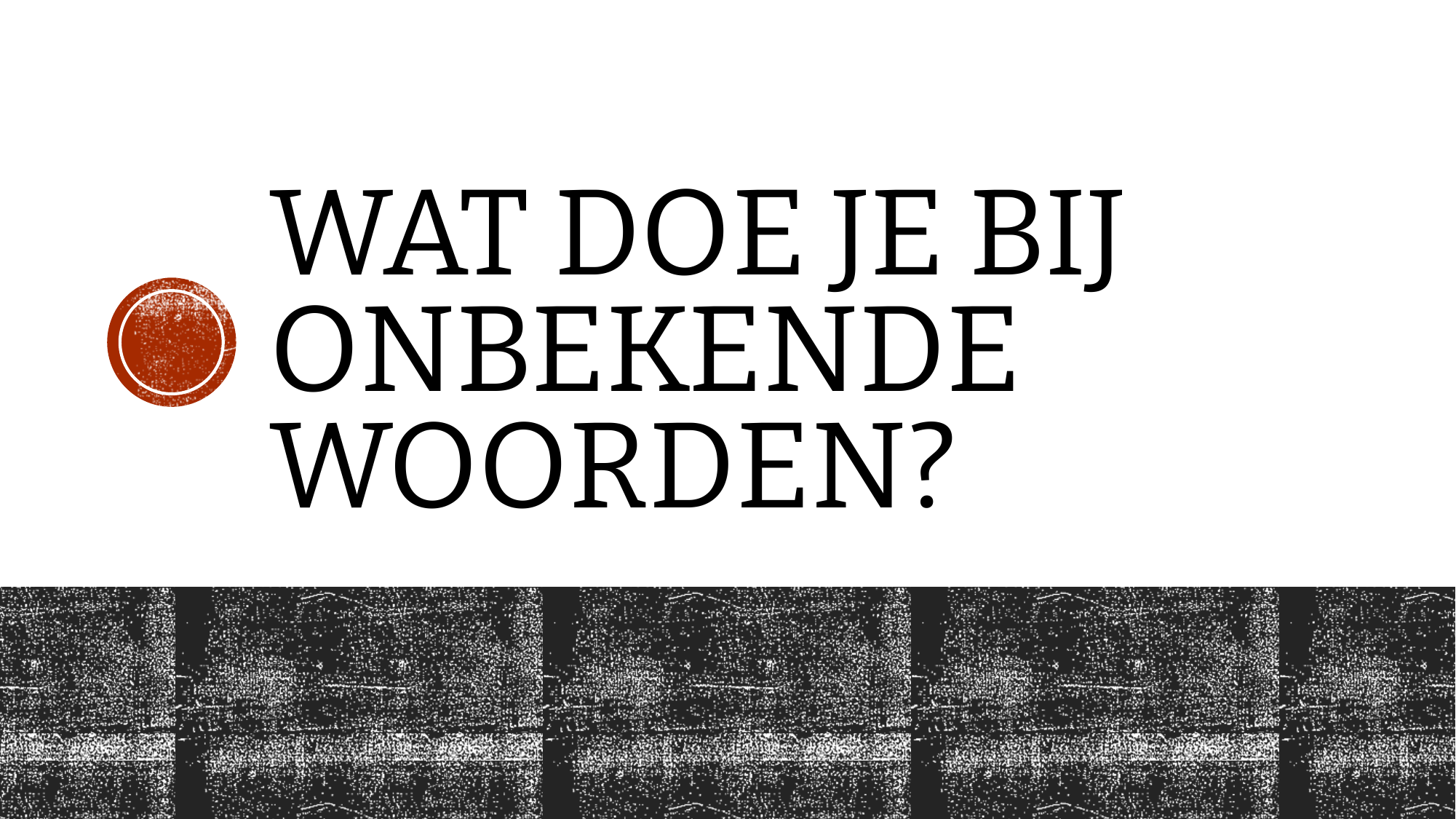

# Wat doe je bij onbekende woorden?